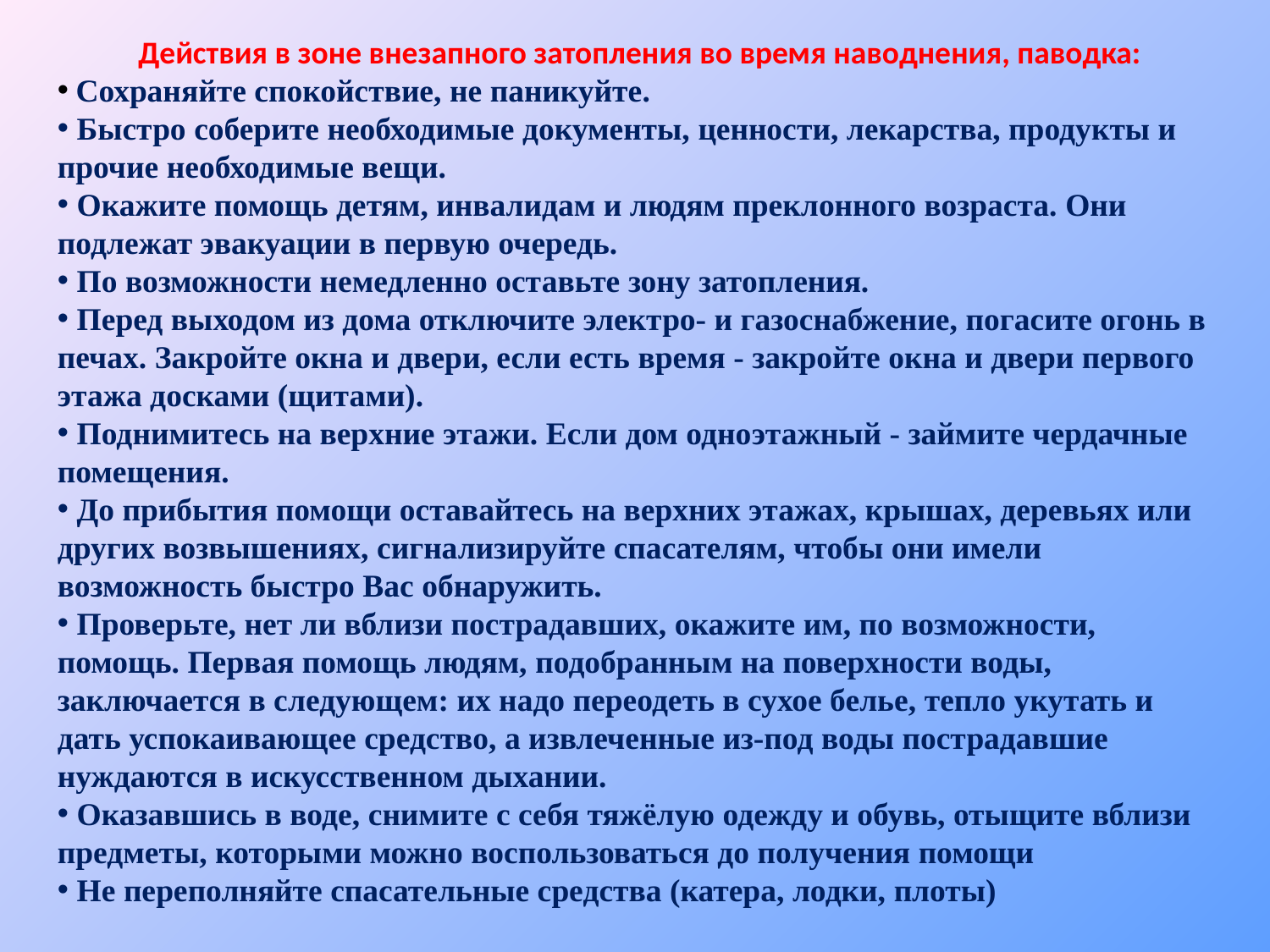

Действия в зоне внезапного затопления во время наводнения, паводка:
 Сохраняйте спокойствие, не паникуйте.
 Быстро соберите необходимые документы, ценности, лекарства, продукты и прочие необходимые вещи.
 Окажите помощь детям, инвалидам и людям преклонного возраста. Они подлежат эвакуации в первую очередь.
 По возможности немедленно оставьте зону затопления.
 Перед выходом из дома отключите электро- и газоснабжение, погасите огонь в печах. Закройте окна и двери, если есть время - закройте окна и двери первого этажа досками (щитами).
 Поднимитесь на верхние этажи. Если дом одноэтажный - займите чердачные помещения.
 До прибытия помощи оставайтесь на верхних этажах, крышах, деревьях или других возвышениях, сигнализируйте спасателям, чтобы они имели возможность быстро Вас обнаружить.
 Проверьте, нет ли вблизи пострадавших, окажите им, по возможности, помощь. Первая помощь людям, подобранным на поверхности воды, заключается в следующем: их надо переодеть в сухое белье, тепло укутать и дать успокаивающее средство, а извлеченные из-под воды пострадавшие нуждаются в искусственном дыхании.
 Оказавшись в воде, снимите с себя тяжёлую одежду и обувь, отыщите вблизи предметы, которыми можно воспользоваться до получения помощи
 Не переполняйте спасательные средства (катера, лодки, плоты)